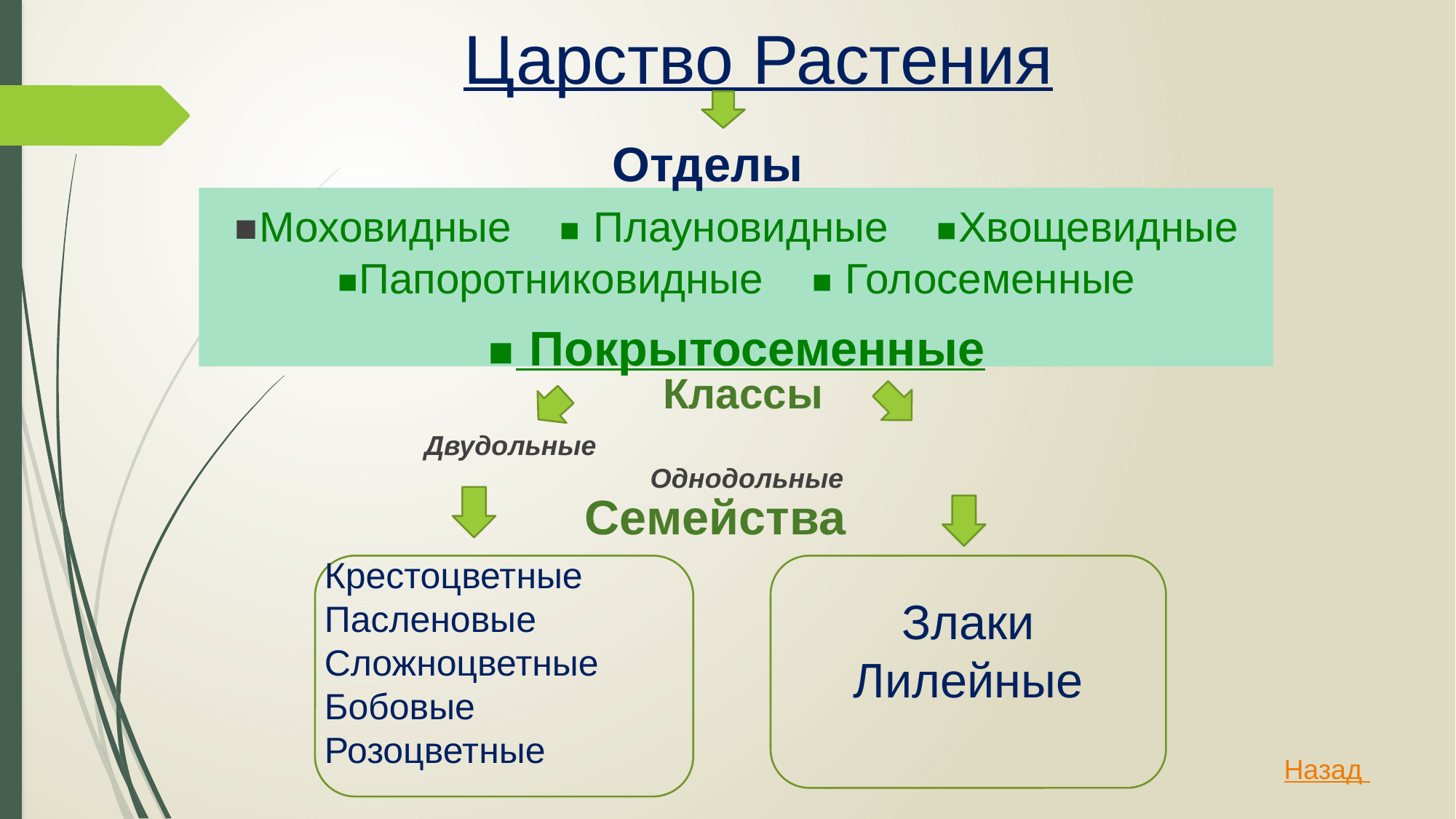

# Царство Растения

  Отделы
▪Моховидные    ▪ Плауновидные    ▪Хвощевидные ▪Папоротниковидные    ▪ Голосеменные
▪ Покрытосеменные

Классы

   		Двудольные          								 Однодольные
Семейства

Крестоцветные
Пасленовые
Сложноцветные
Бобовые
Розоцветные

Злаки
Лилейные

Назад